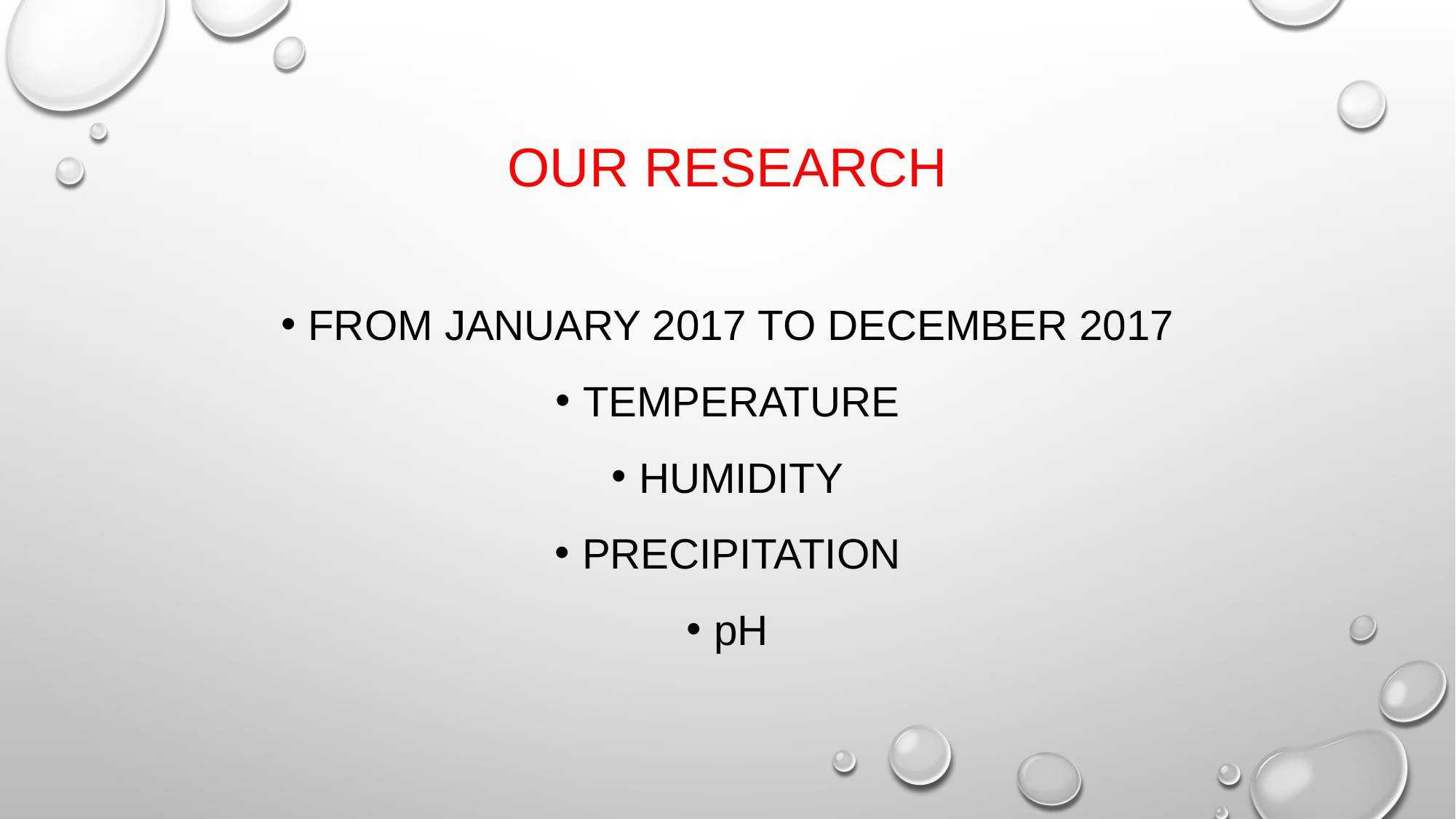

# ouR RESEARCH
FROM january 2017 to December 2017
Temperature
Humidity
Precipitation
pH